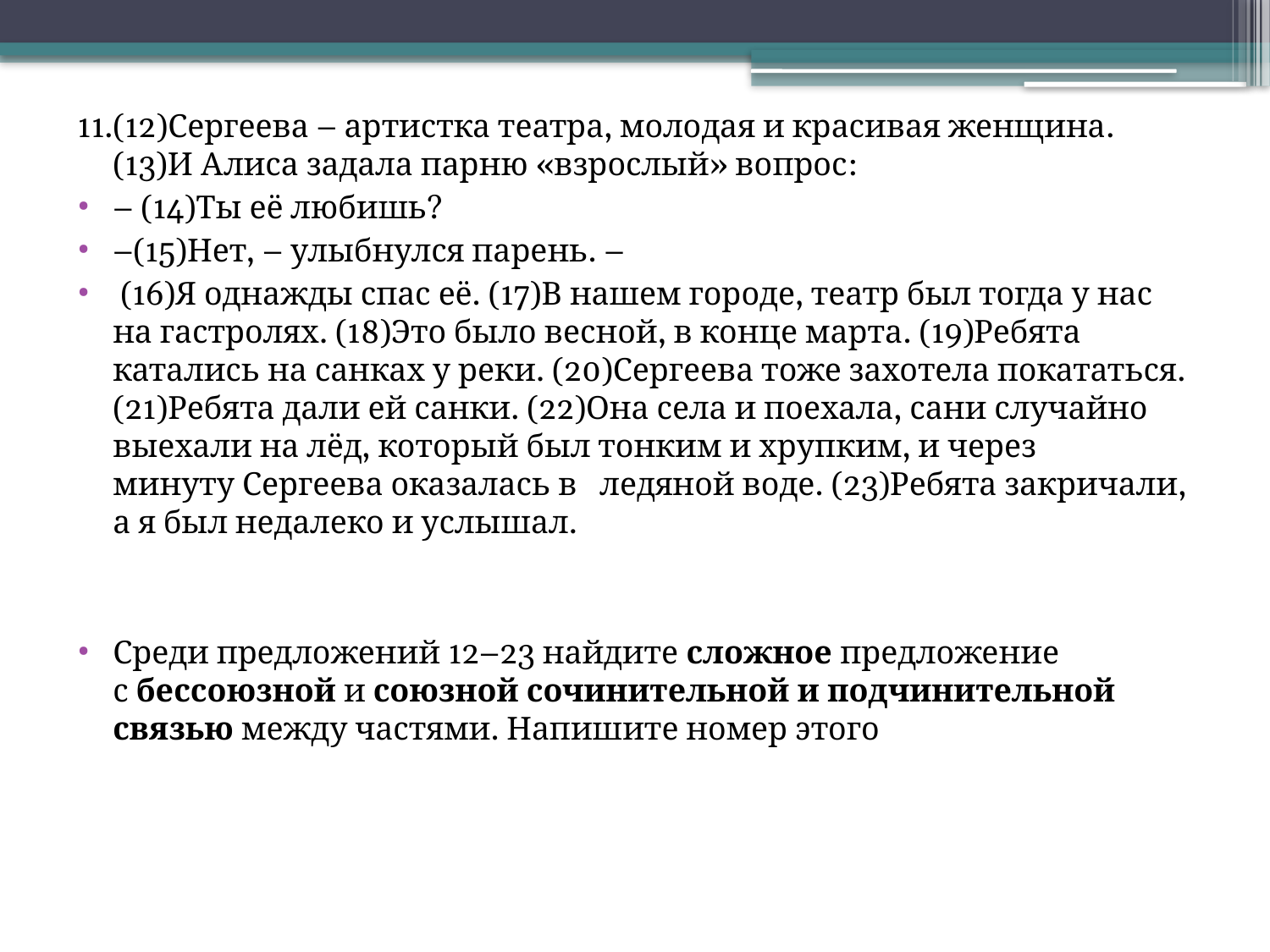

11.(12)Сергеева – артистка театра, молодая и красивая женщина. (13)И Алиса задала парню «взрослый» вопрос:
– (14)Ты её любишь?
–(15)Нет, – улыбнулся парень. –
 (16)Я однажды спас её. (17)В нашем городе, театр был тогда у нас на гастролях. (18)Это было весной, в конце марта. (19)Ребята катались на санках у реки. (20)Сергеева тоже захотела покататься. (21)Ребята дали ей санки. (22)Она села и поехала, сани случайно выехали на лёд, который был тонким и хрупким, и через минуту Сергеева оказалась в   ледяной воде. (23)Ребята закричали, а я был недалеко и услышал.

Среди предложений 12–23 найдите сложное предложение с бессоюзной и союзной сочинительной и подчинительной связью между частями. Напишите номер этого